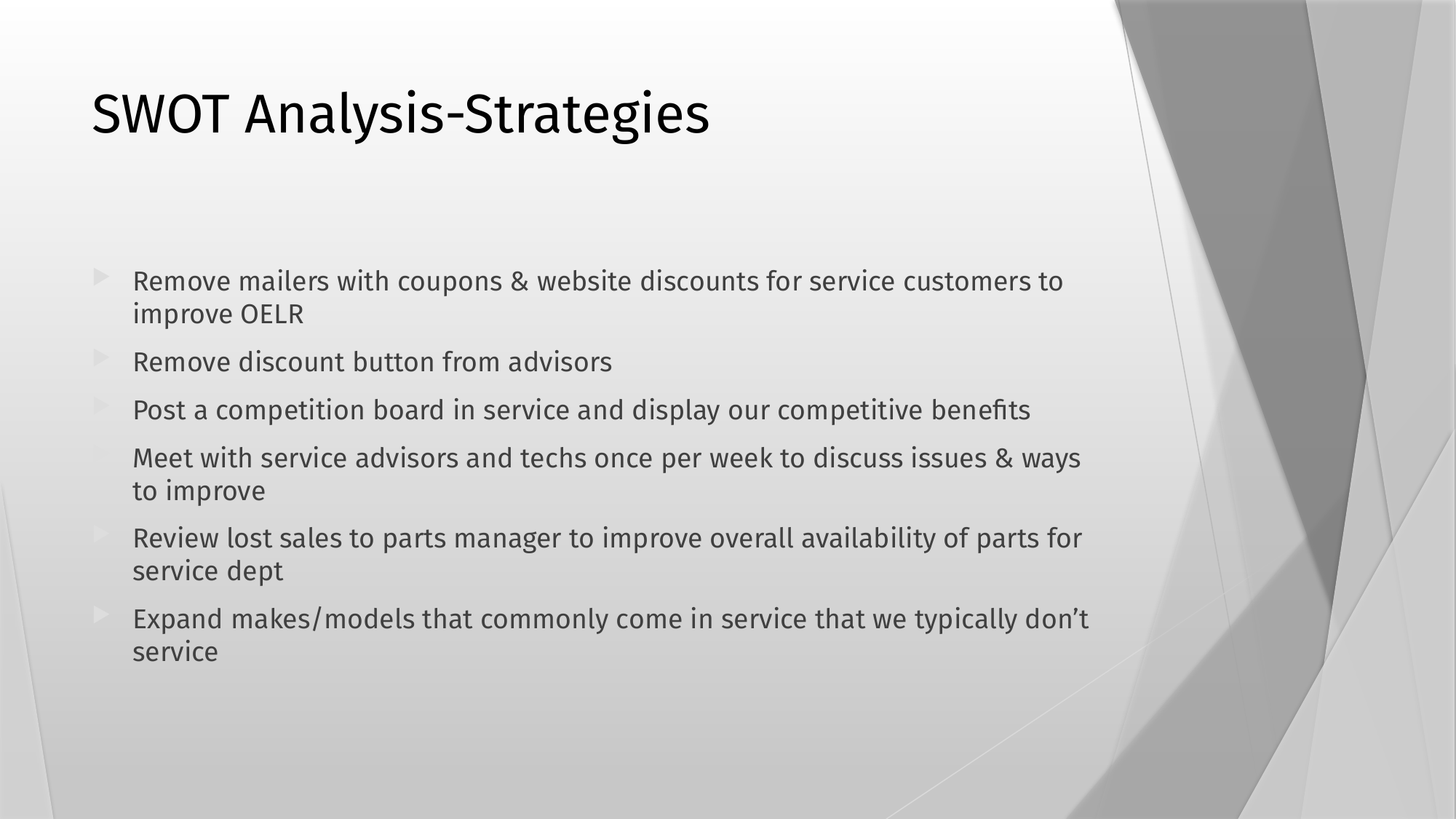

# SWOT Analysis-Strategies
Remove mailers with coupons & website discounts for service customers to improve OELR
Remove discount button from advisors
Post a competition board in service and display our competitive benefits
Meet with service advisors and techs once per week to discuss issues & ways to improve
Review lost sales to parts manager to improve overall availability of parts for service dept
Expand makes/models that commonly come in service that we typically don’t service